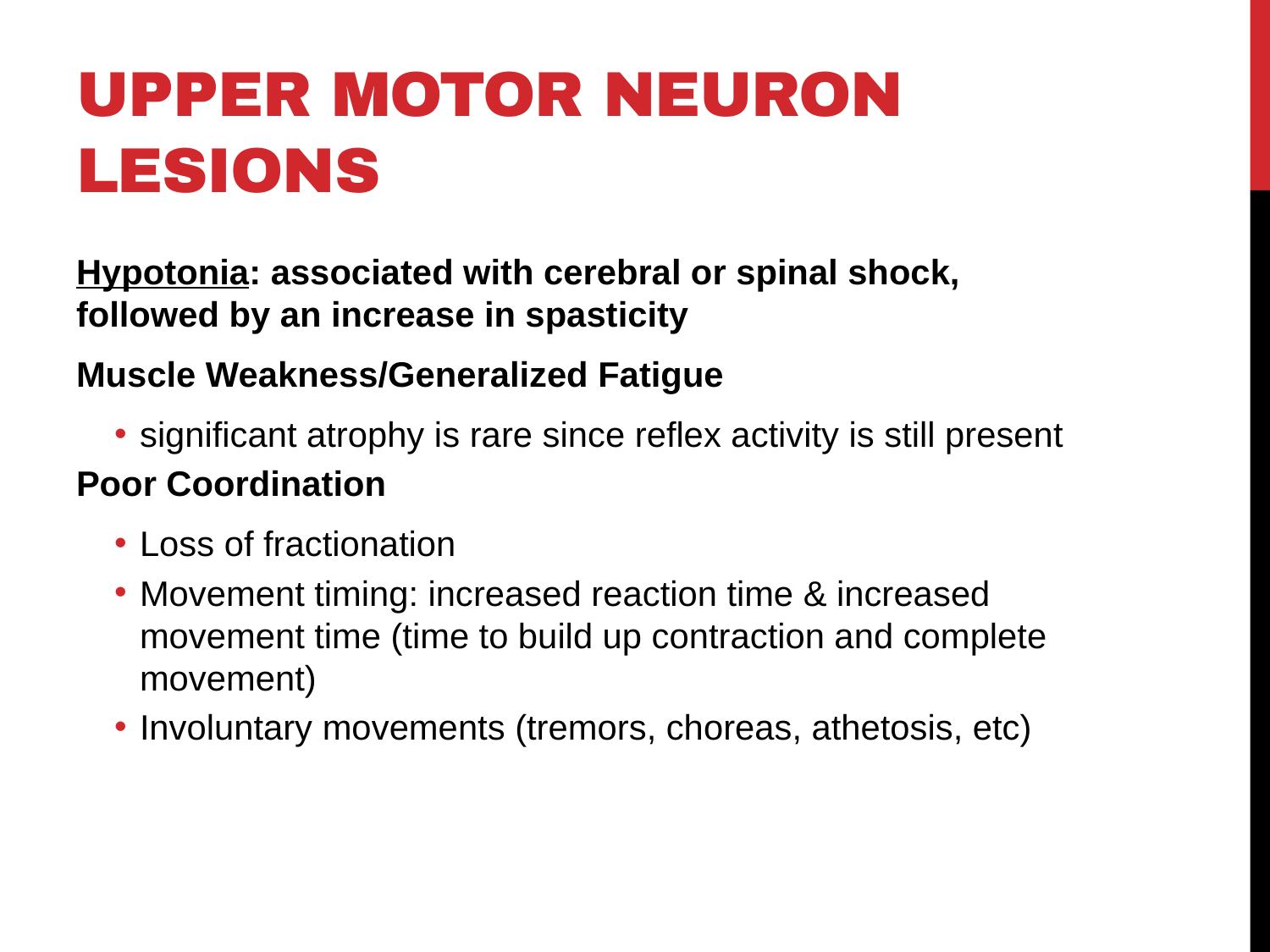

# Upper Motor Neuron Lesions
Hypotonia: associated with cerebral or spinal shock, followed by an increase in spasticity
Muscle Weakness/Generalized Fatigue
significant atrophy is rare since reflex activity is still present
Poor Coordination
Loss of fractionation
Movement timing: increased reaction time & increased movement time (time to build up contraction and complete movement)
Involuntary movements (tremors, choreas, athetosis, etc)